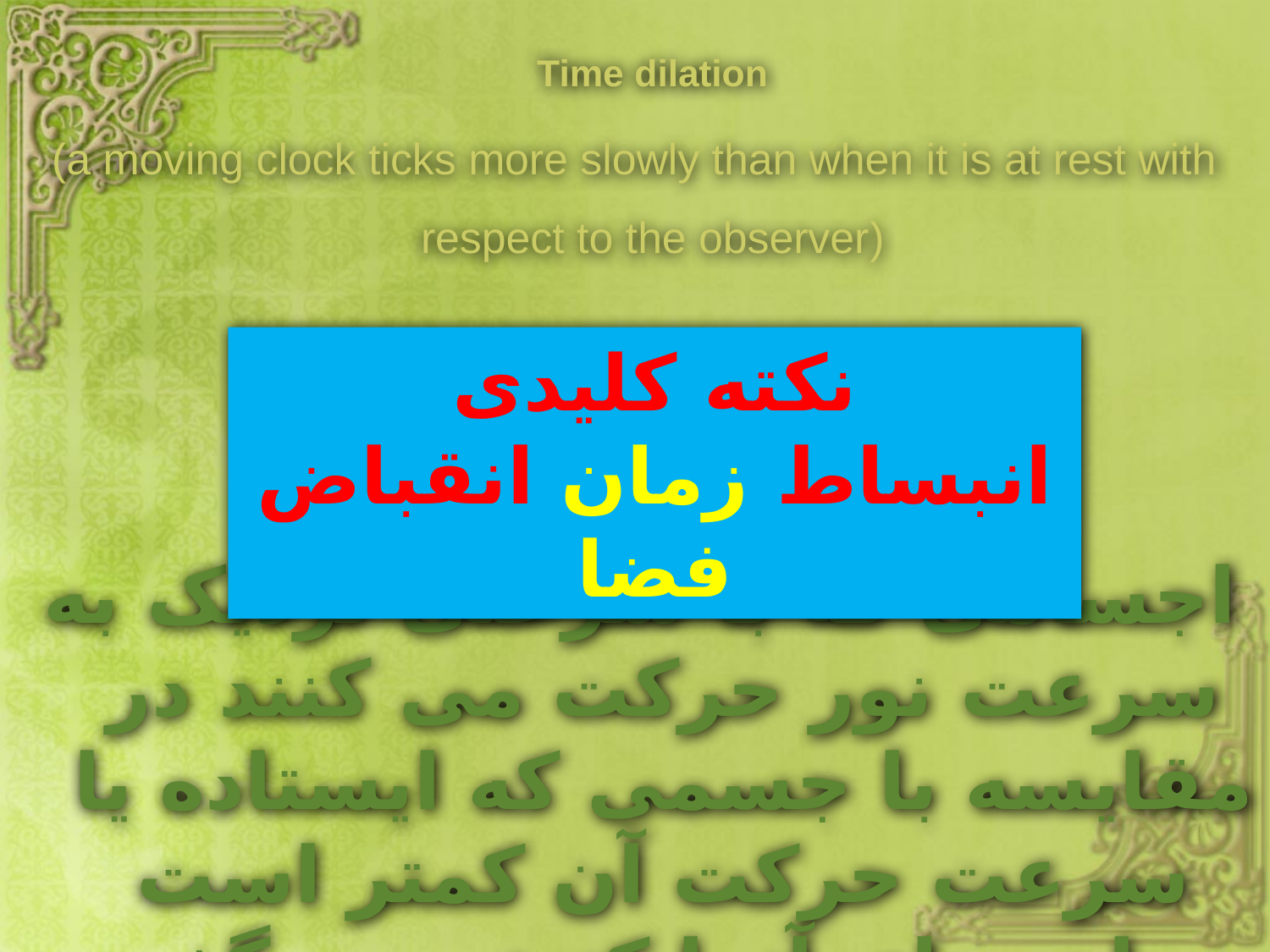

Time dilation
 (a moving clock ticks more slowly than when it is at rest with respect to the observer)

نکته کلیدی
انبساط زمان انقباض فضا
اجسامی که با سرعتی نزدیک به سرعت نور حرکت می کنند در مقایسه با جسمی که ایستاده یا سرعت حرکت آن کمتر است زمان برای آنها کندتر می گذرد